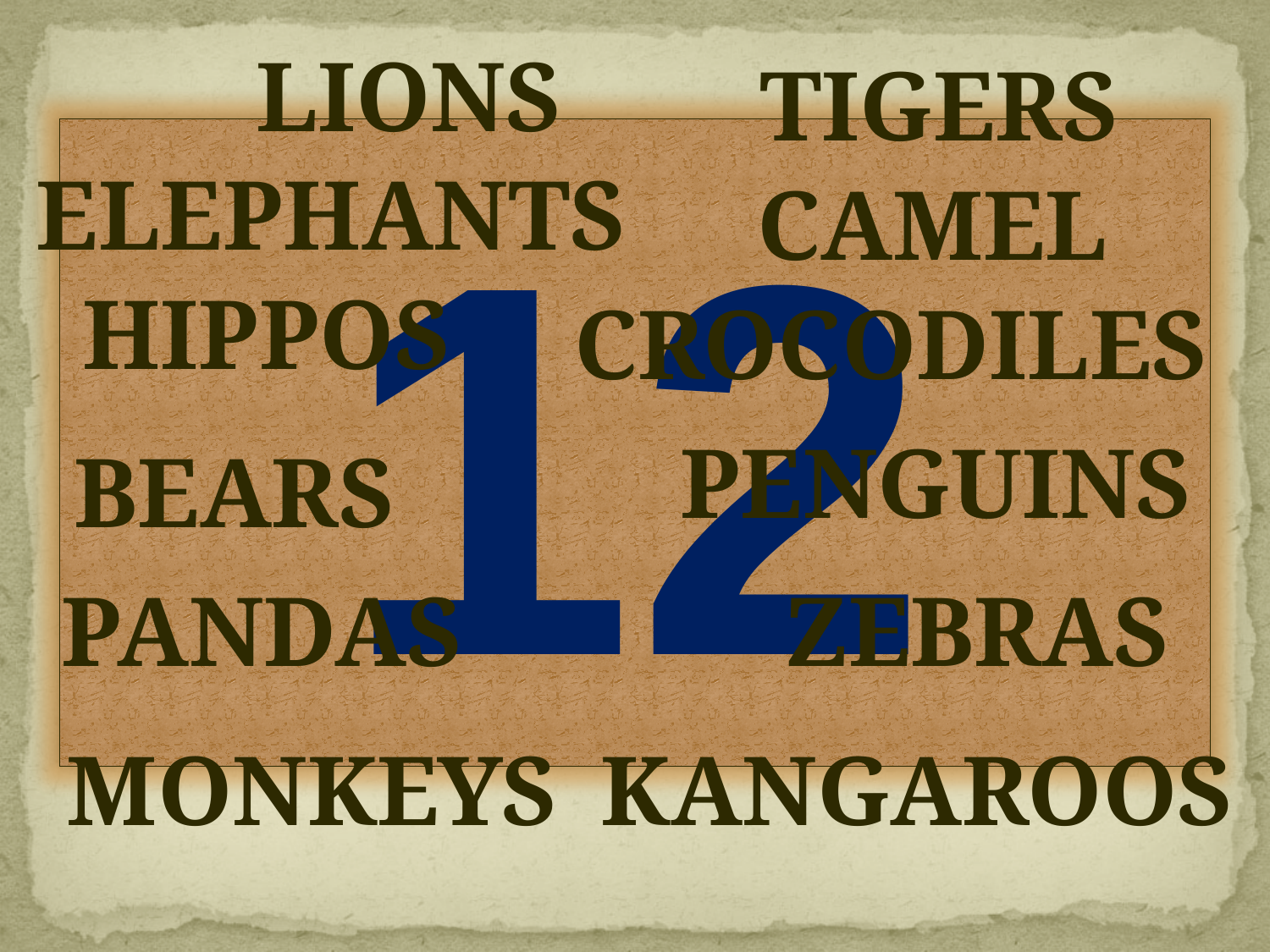

lions
tigers
12
elephants
camel
hippos
crocodiles
penguins
bears
pandas
zebras
monkeys
kangaroos